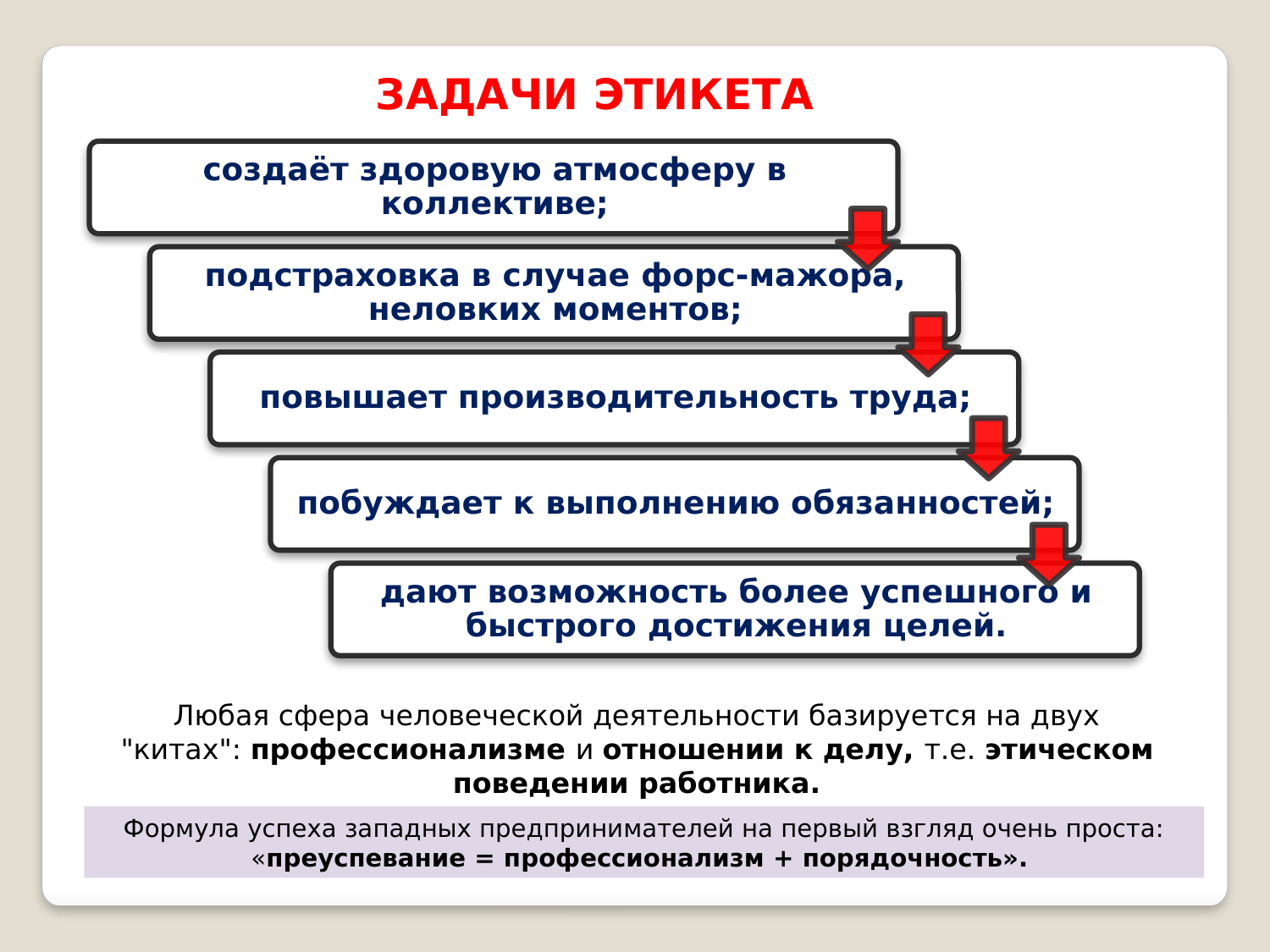

Задачи этикета
создаёт здоровую атмосферу в коллективе;
подстраховка в случае форс-мажора, неловких моментов;
повышает производительность труда;
побуждает к выполнению обязанностей;
дают возможность более успешного и быстрого достижения целей.

Любая сфера человеческой деятельности базируется на двух "китах": профессионализме и отношении к делу, т.е. этическом поведении работника.
Формула успеха западных предпринимателей на первый взгляд очень проста: «преуспевание = профессионализм + порядочность».